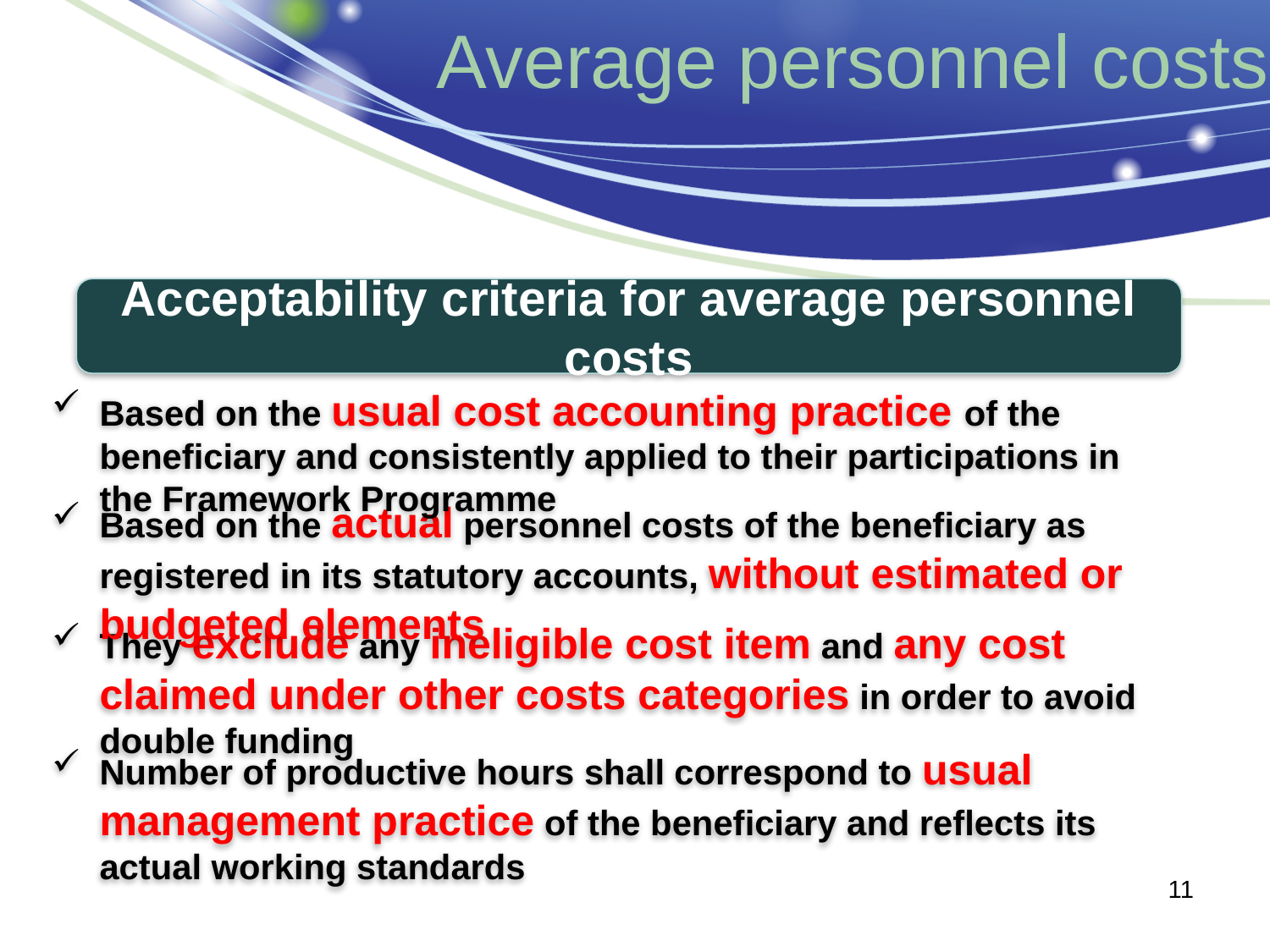

# Average personnel costs
Acceptability criteria for average personnel costs
Based on the usual cost accounting practice of the beneficiary and consistently applied to their participations in the Framework Programme
Based on the actual personnel costs of the beneficiary as registered in its statutory accounts, without estimated or budgeted elements
They exclude any ineligible cost item and any cost claimed under other costs categories in order to avoid double funding
Number of productive hours shall correspond to usual management practice of the beneficiary and reflects its actual working standards
11